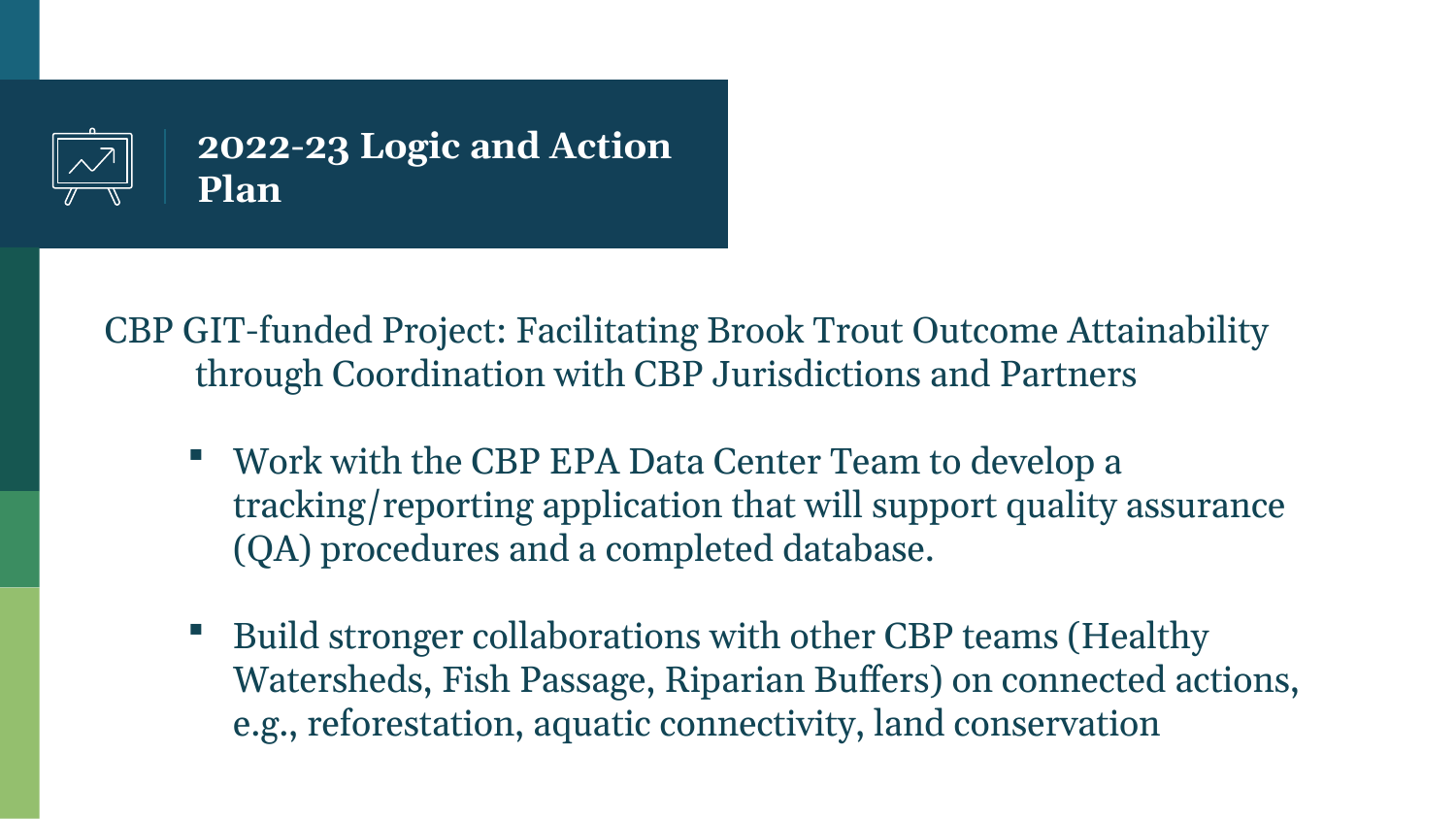

# 2022-23 Logic and Action Plan

CBP GIT-funded Project: Facilitating Brook Trout Outcome Attainability through Coordination with CBP Jurisdictions and Partners

Work with the CBP EPA Data Center Team to develop a tracking/reporting application that will support quality assurance (QA) procedures and a completed database.

Build stronger collaborations with other CBP teams (Healthy Watersheds, Fish Passage, Riparian Buffers) on connected actions, e.g., reforestation, aquatic connectivity, land conservation